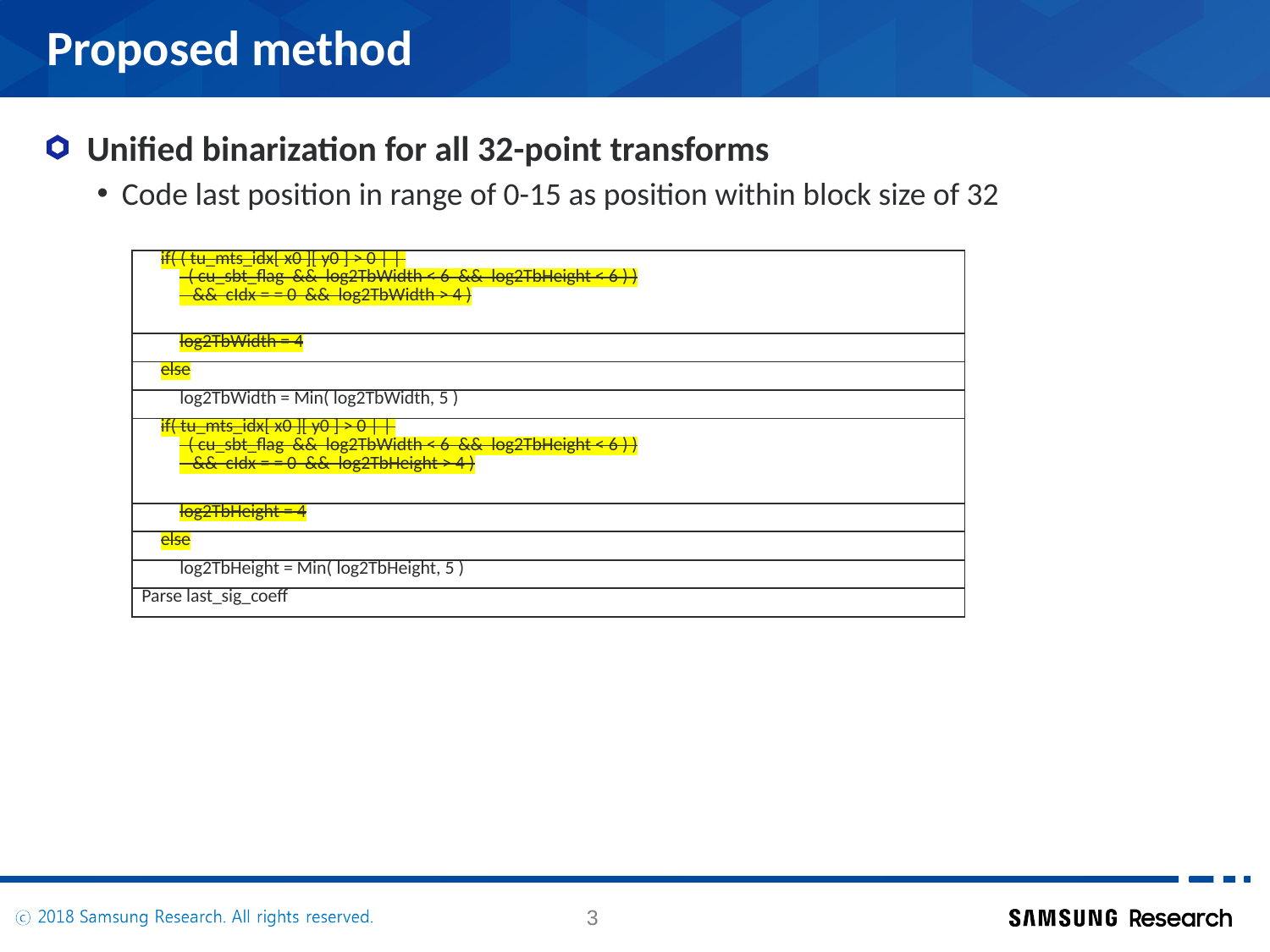

# Proposed method
Unified binarization for all 32-point transforms
Code last position in range of 0-15 as position within block size of 32
| if( ( tu\_mts\_idx[ x0 ][ y0 ] > 0 | | ( cu\_sbt\_flag  &&  log2TbWidth < 6  &&  log2TbHeight < 6 ) ) && cIdx = = 0 && log2TbWidth > 4 ) |
| --- |
| log2TbWidth = 4 |
| else |
| log2TbWidth = Min( log2TbWidth, 5 ) |
| if( tu\_mts\_idx[ x0 ][ y0 ] > 0 | | ( cu\_sbt\_flag  &&  log2TbWidth < 6  &&  log2TbHeight < 6 ) ) && cIdx = = 0 && log2TbHeight > 4 ) |
| log2TbHeight = 4 |
| else |
| log2TbHeight = Min( log2TbHeight, 5 ) |
| Parse last\_sig\_coeff |